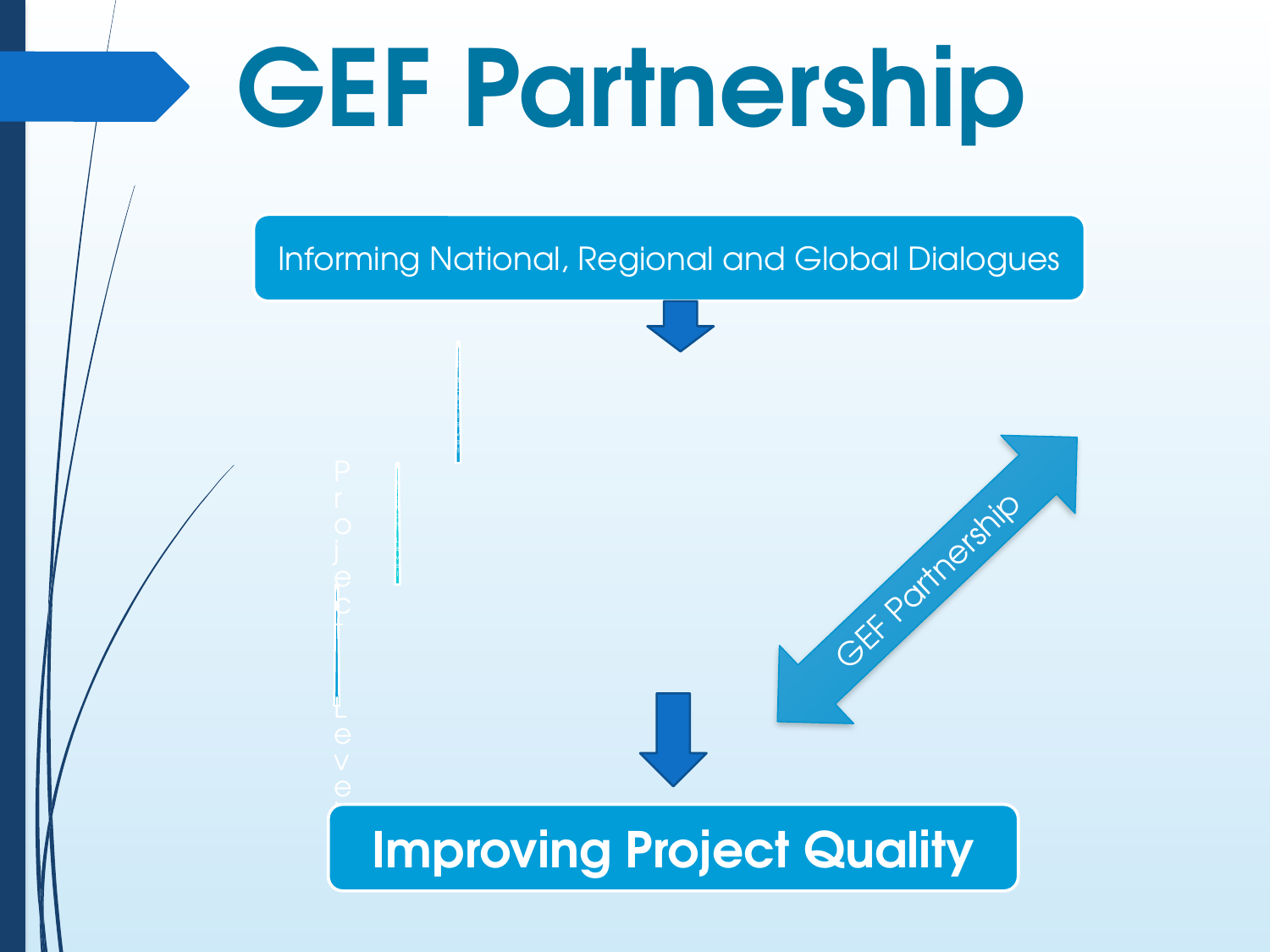

# GEF Partnership
Informing National, Regional and Global Dialogues

Portfolio level
Program Level
Project
Level
GEF Partnership

Improving Project Quality